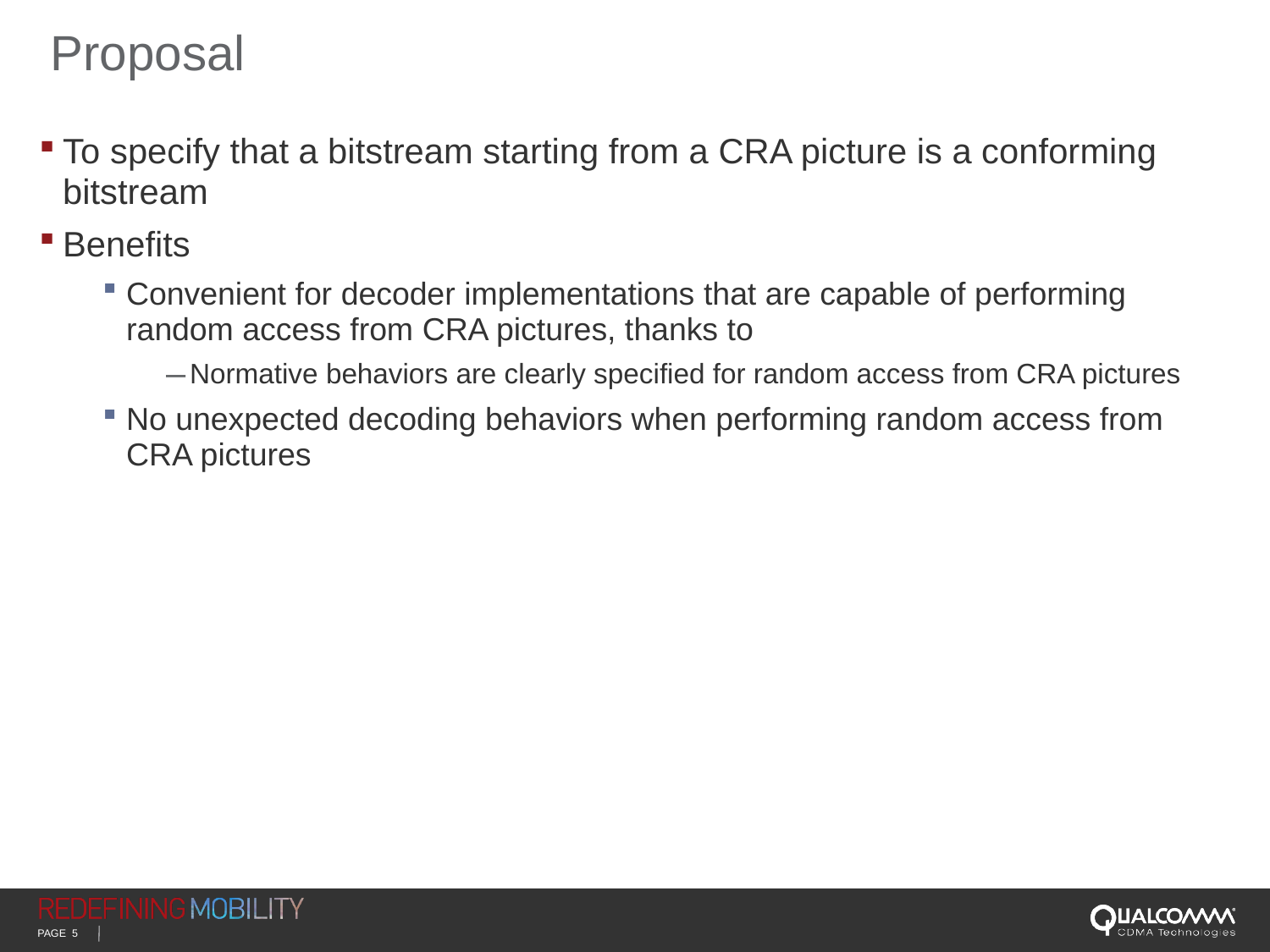

# Proposal
To specify that a bitstream starting from a CRA picture is a conforming bitstream
Benefits
Convenient for decoder implementations that are capable of performing random access from CRA pictures, thanks to
Normative behaviors are clearly specified for random access from CRA pictures
No unexpected decoding behaviors when performing random access from CRA pictures